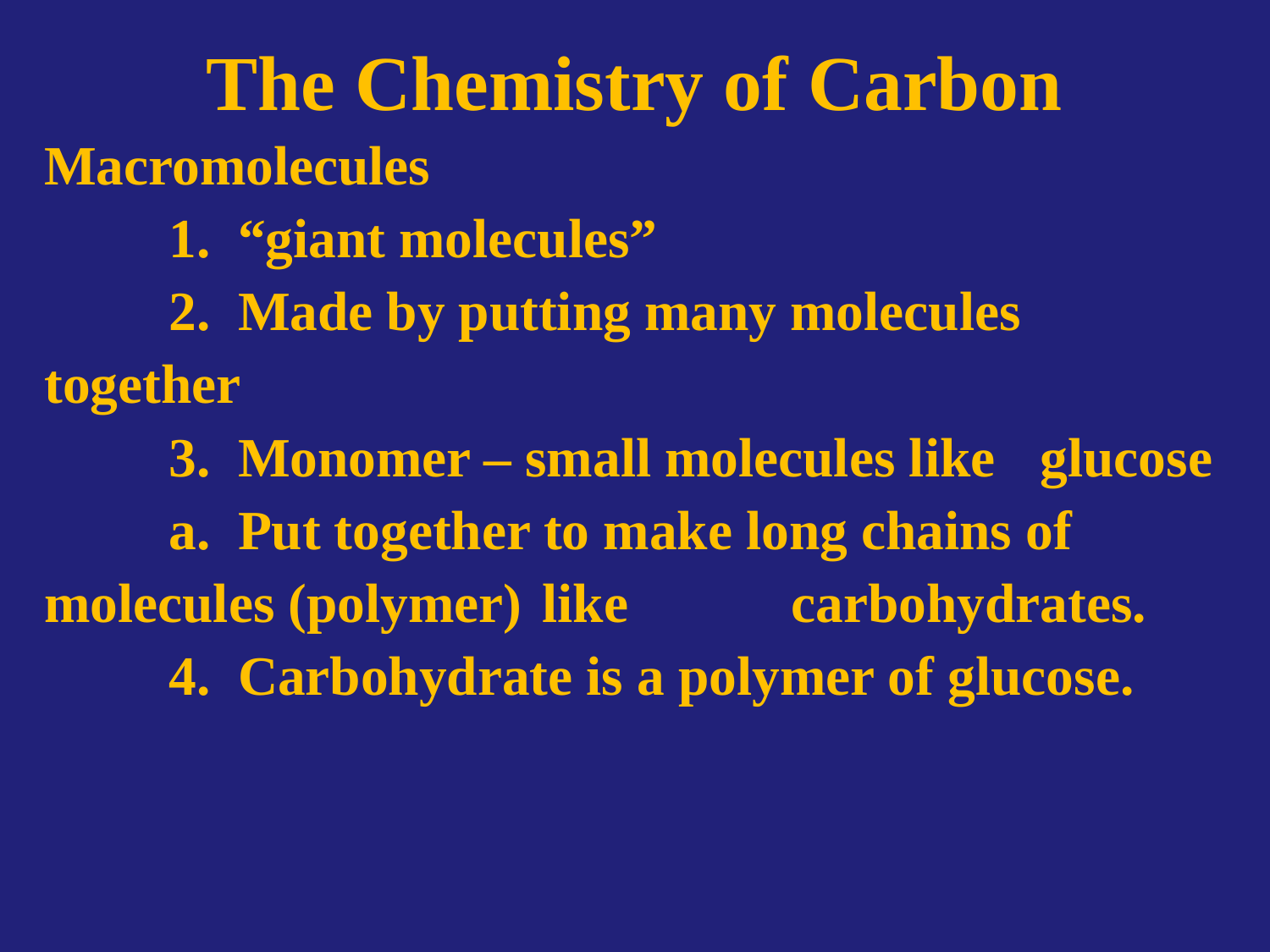

# The Chemistry of Carbon
Macromolecules
	1.  “giant molecules”
	2.  Made by putting many molecules 	together
	3.  Monomer – small molecules like 	glucose
		a.  Put together to make long chains of  			molecules (polymer) 	like 					carbohydrates.
	4.  Carbohydrate is a polymer of glucose.